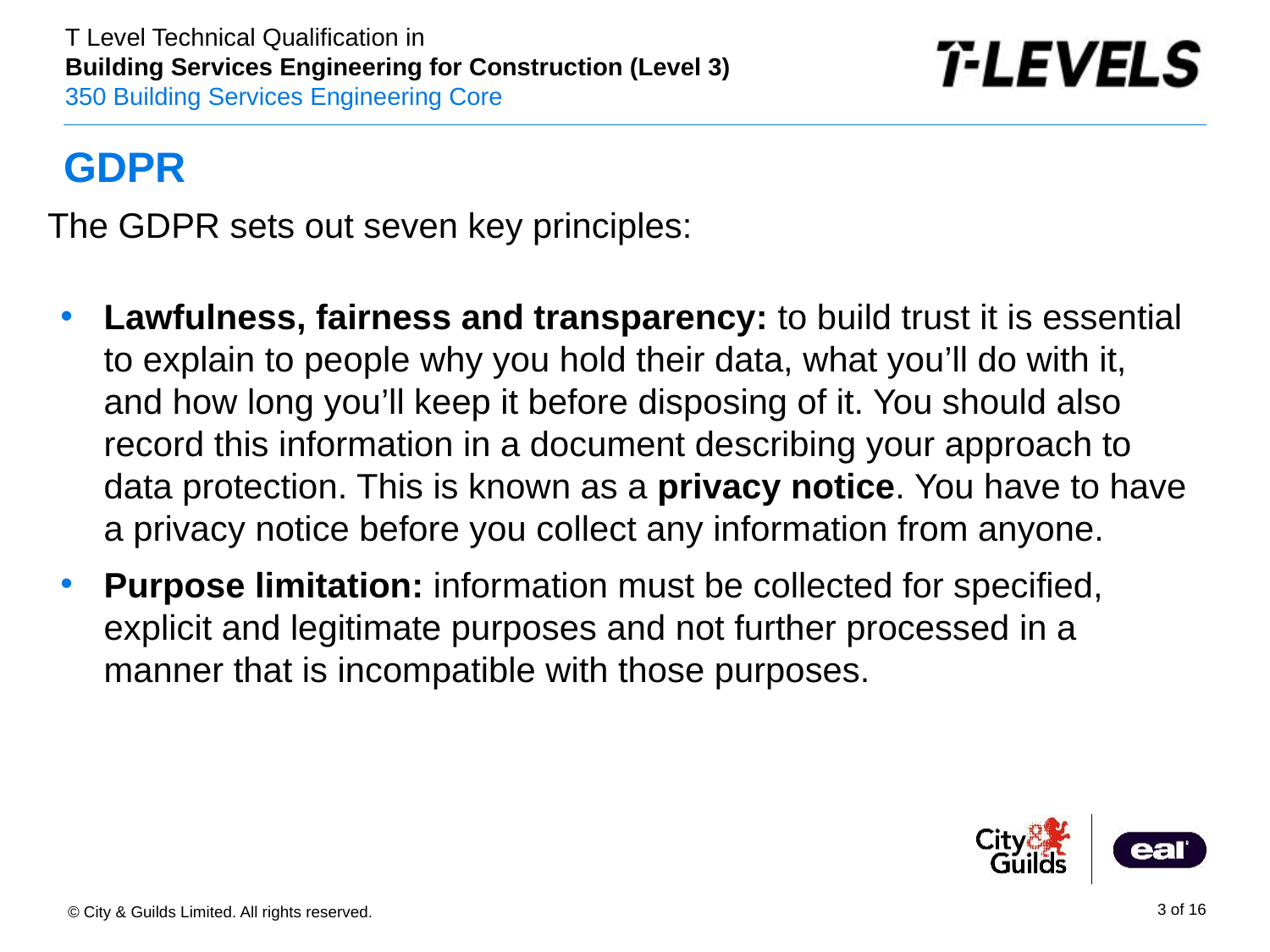

# GDPR
The GDPR sets out seven key principles:

Lawfulness, fairness and transparency: to build trust it is essential to explain to people why you hold their data, what you’ll do with it, and how long you’ll keep it before disposing of it. You should also record this information in a document describing your approach to data protection. This is known as a privacy notice. You have to have a privacy notice before you collect any information from anyone.
Purpose limitation: information must be collected for specified, explicit and legitimate purposes and not further processed in a manner that is incompatible with those purposes.